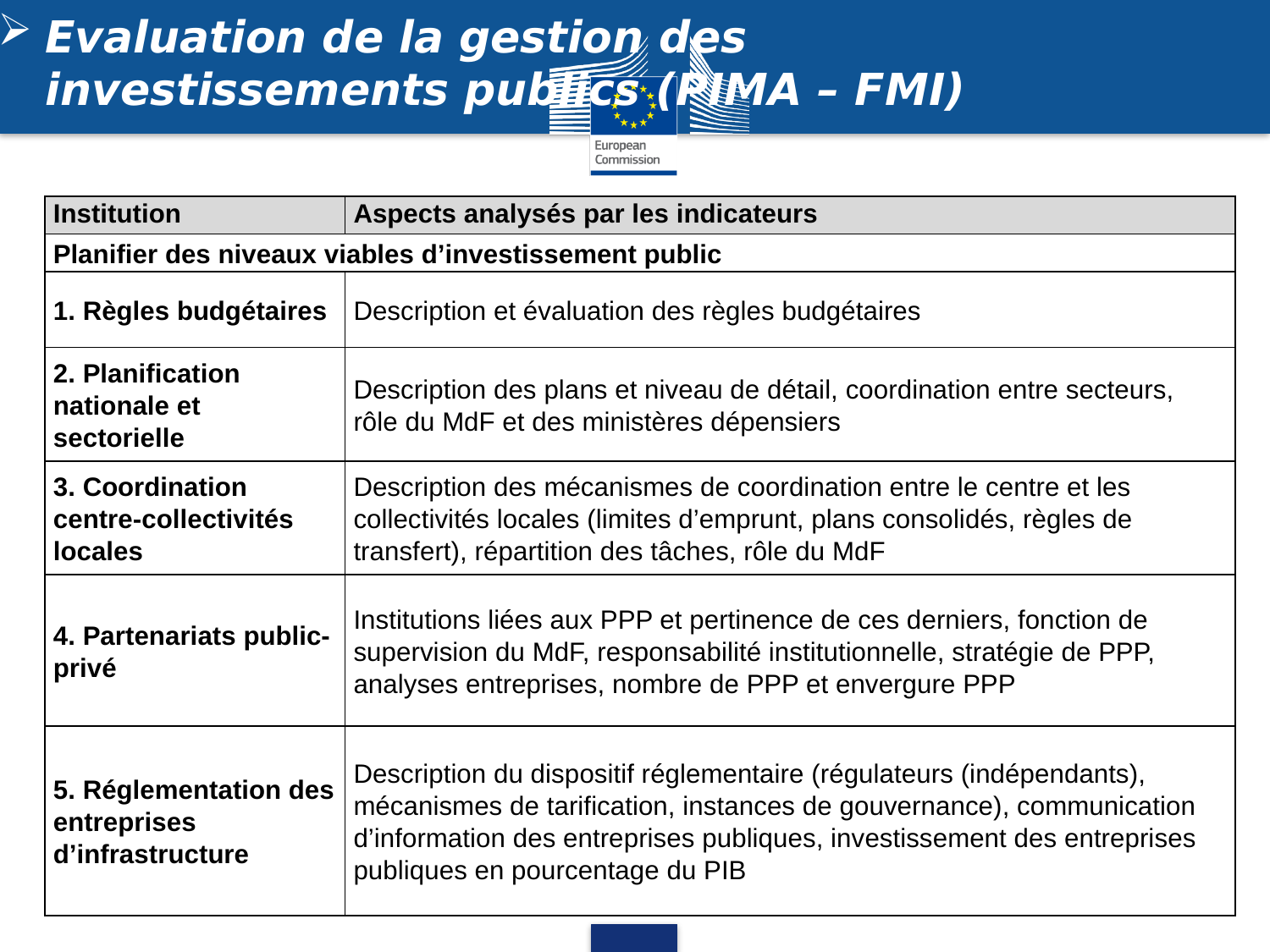

Evaluation de la gestion des investissements publics (PIMA – FMI)

| Institution | Aspects analysés par les indicateurs |
| --- | --- |
| Planifier des niveaux viables d’investissement public |  |
| 1. Règles budgétaires | Description et évaluation des règles budgétaires |
| 2. Planification nationale et sectorielle | Description des plans et niveau de détail, coordination entre secteurs, rôle du MdF et des ministères dépensiers |
| 3. Coordination centre-collectivités locales | Description des mécanismes de coordination entre le centre et les collectivités locales (limites d’emprunt, plans consolidés, règles de transfert), répartition des tâches, rôle du MdF |
| 4. Partenariats public-privé | Institutions liées aux PPP et pertinence de ces derniers, fonction de supervision du MdF, responsabilité institutionnelle, stratégie de PPP, analyses entreprises, nombre de PPP et envergure PPP |
| 5. Réglementation des entreprises d’infrastructure | Description du dispositif réglementaire (régulateurs (indépendants), mécanismes de tarification, instances de gouvernance), communication d’information des entreprises publiques, investissement des entreprises publiques en pourcentage du PIB |